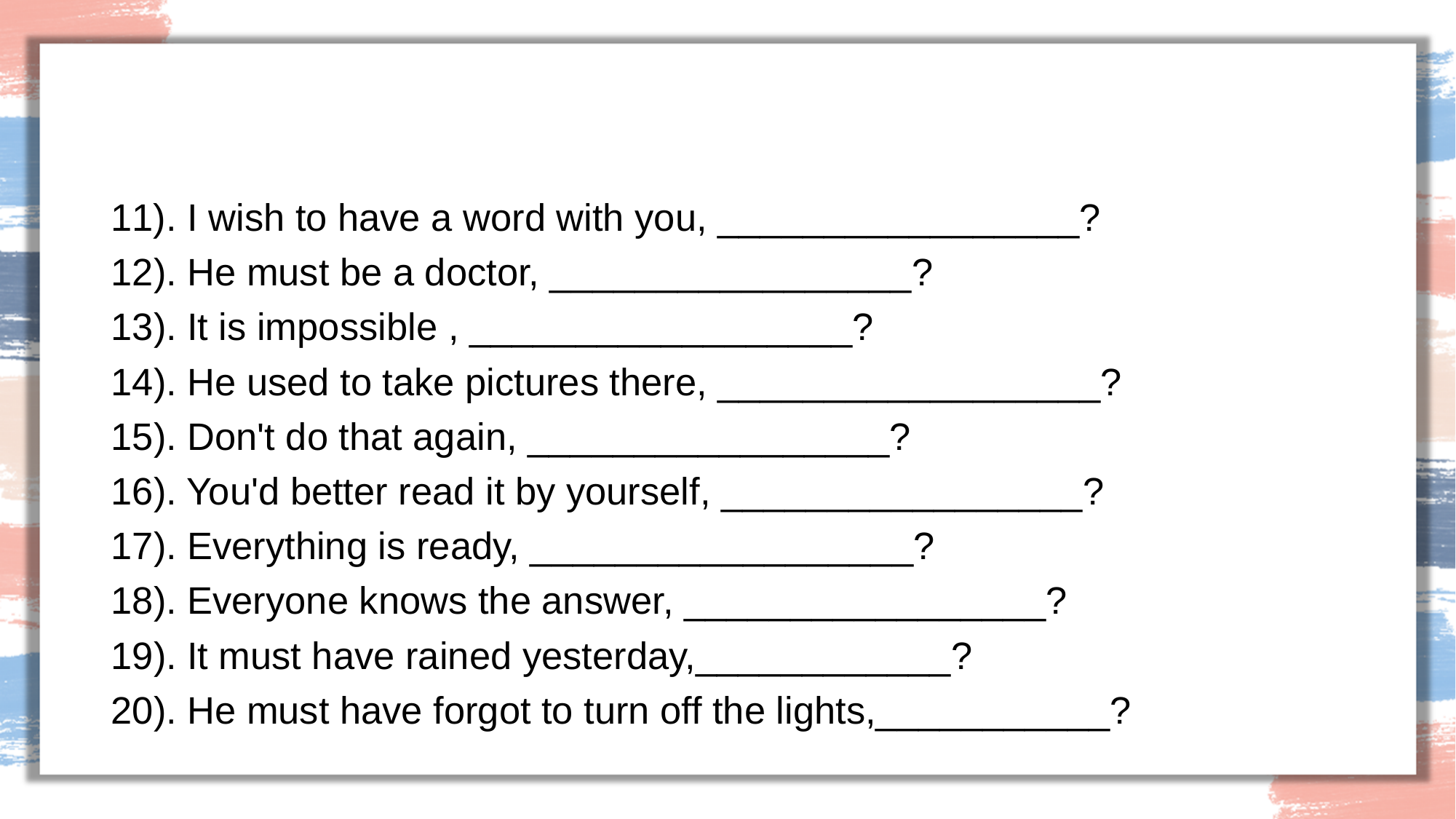

#
11). I wish to have a word with you, _________________?
12). He must be a doctor, _________________?
13). It is impossible , __________________?
14). He used to take pictures there, __________________?
15). Don't do that again, _________________?
16). You'd better read it by yourself, _________________?
17). Everything is ready, __________________?
18). Everyone knows the answer, _________________?
19). It must have rained yesterday,____________?
20). He must have forgot to turn off the lights,___________?